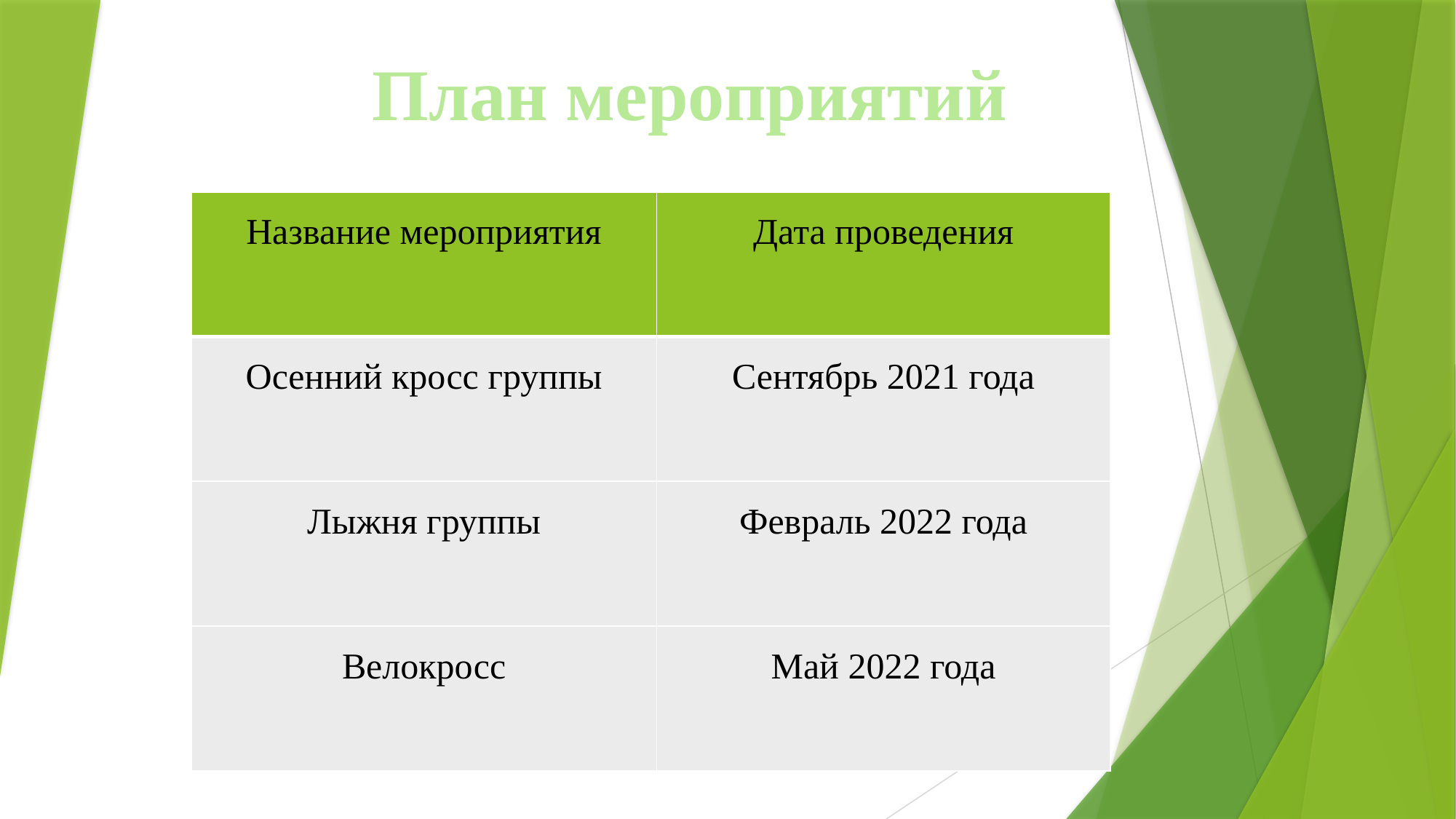

# План мероприятий
| Название мероприятия | Дата проведения |
| --- | --- |
| Осенний кросс группы | Сентябрь 2021 года |
| Лыжня группы | Февраль 2022 года |
| Велокросс | Май 2022 года |